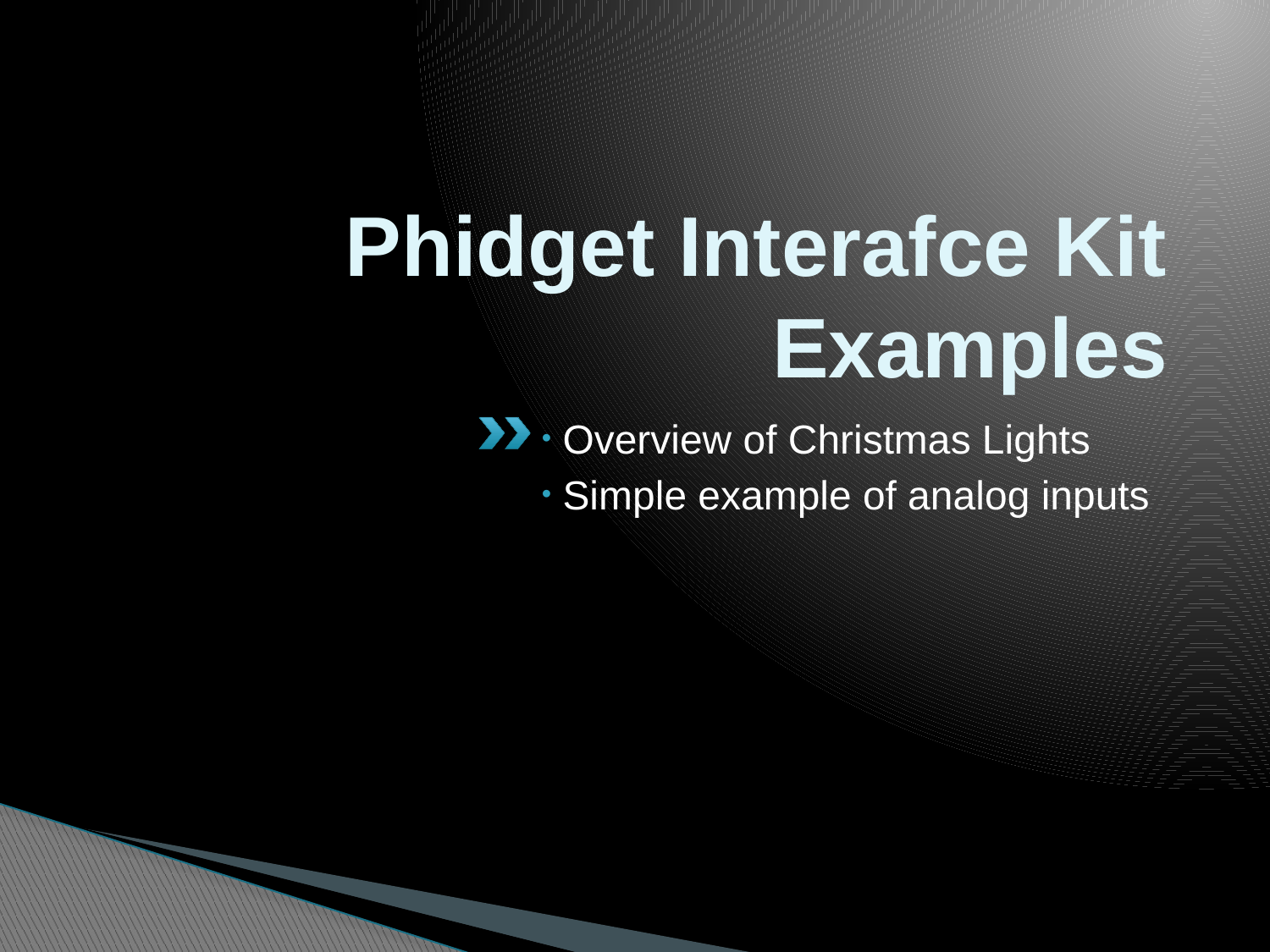

# Phidget Interafce Kit Examples
 Overview of Christmas Lights
 Simple example of analog inputs